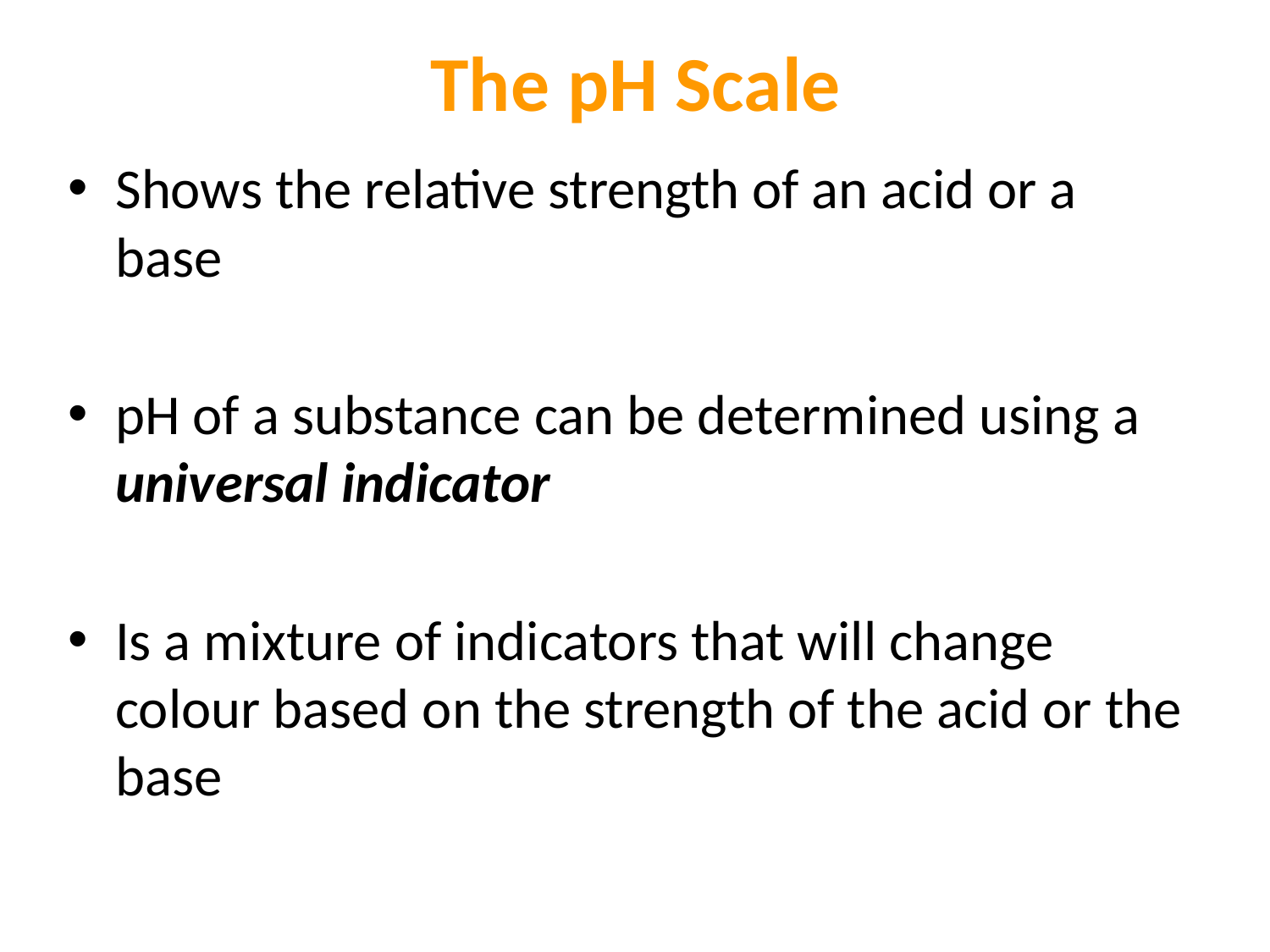

# The pH Scale
Shows the relative strength of an acid or a base

pH of a substance can be determined using a universal indicator

Is a mixture of indicators that will change colour based on the strength of the acid or the base